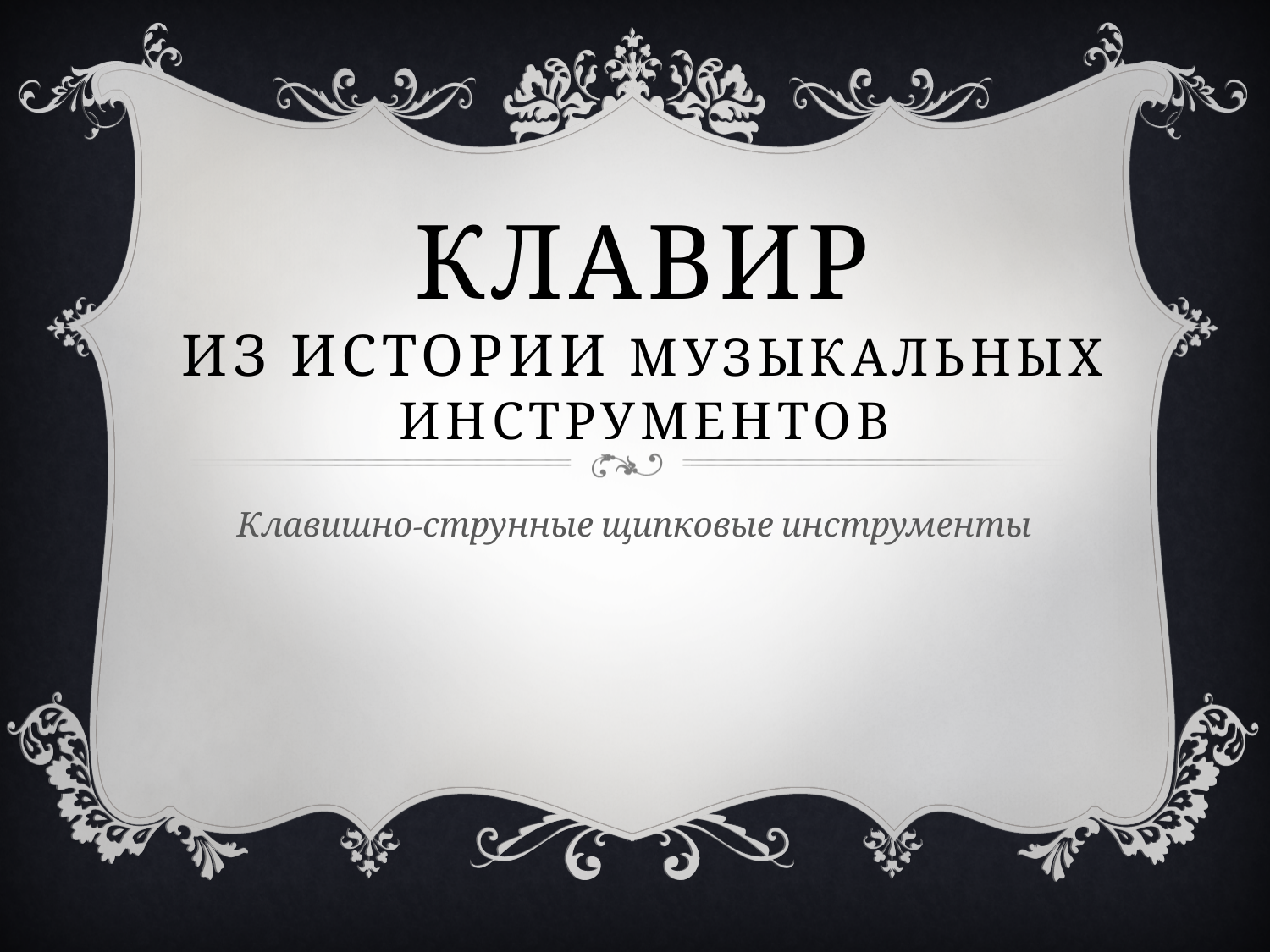

# КЛАВИР из истории музыкальных инструментов
Клавишно-струнные щипковые инструменты